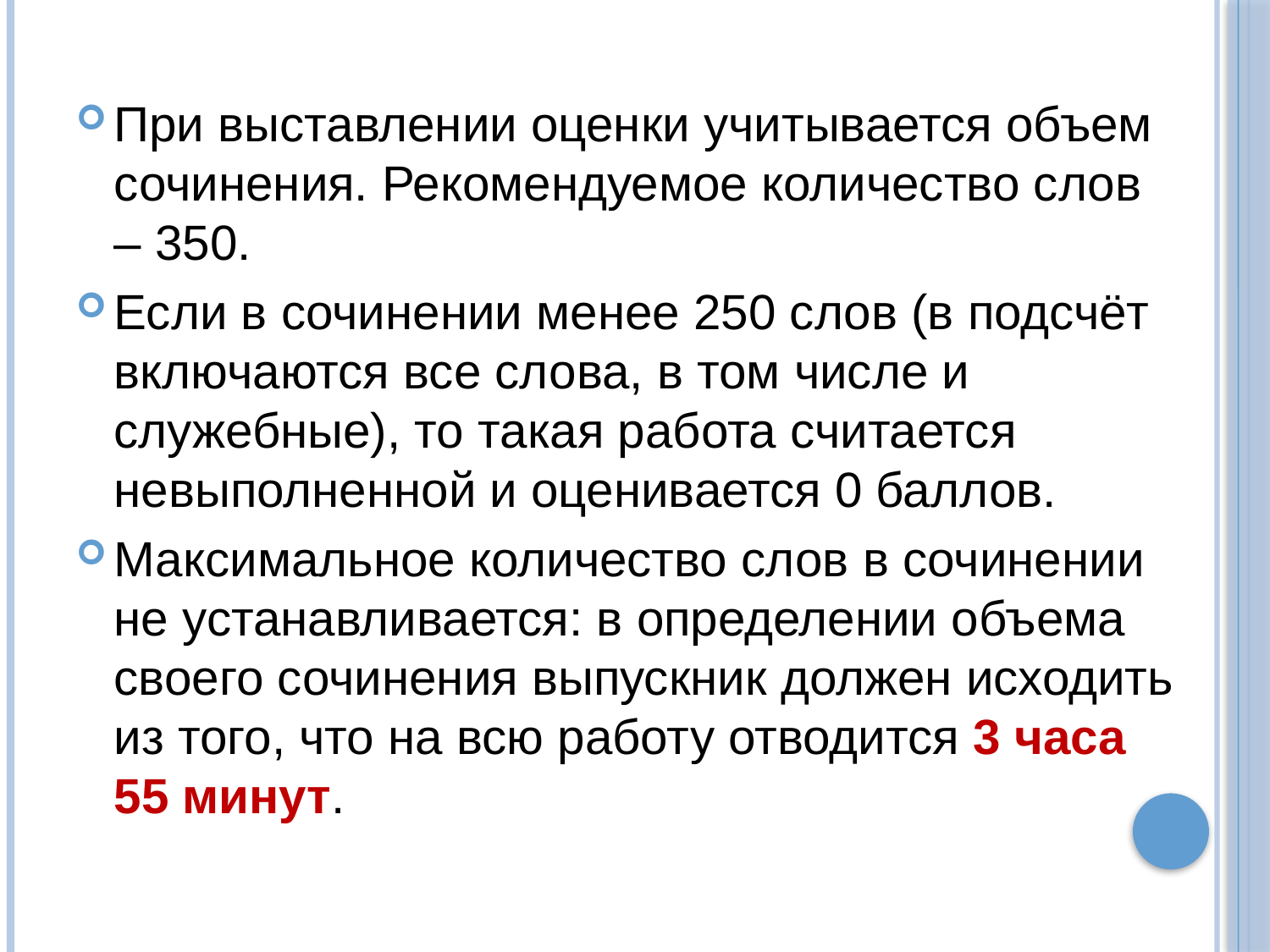

#
При выставлении оценки учитывается объем сочинения. Рекомендуемое количество слов – 350.
Если в сочинении менее 250 слов (в подсчёт включаются все слова, в том числе и служебные), то такая работа считается невыполненной и оценивается 0 баллов.
Максимальное количество слов в сочинении не устанавливается: в определении объема своего сочинения выпускник должен исходить из того, что на всю работу отводится 3 часа 55 минут.